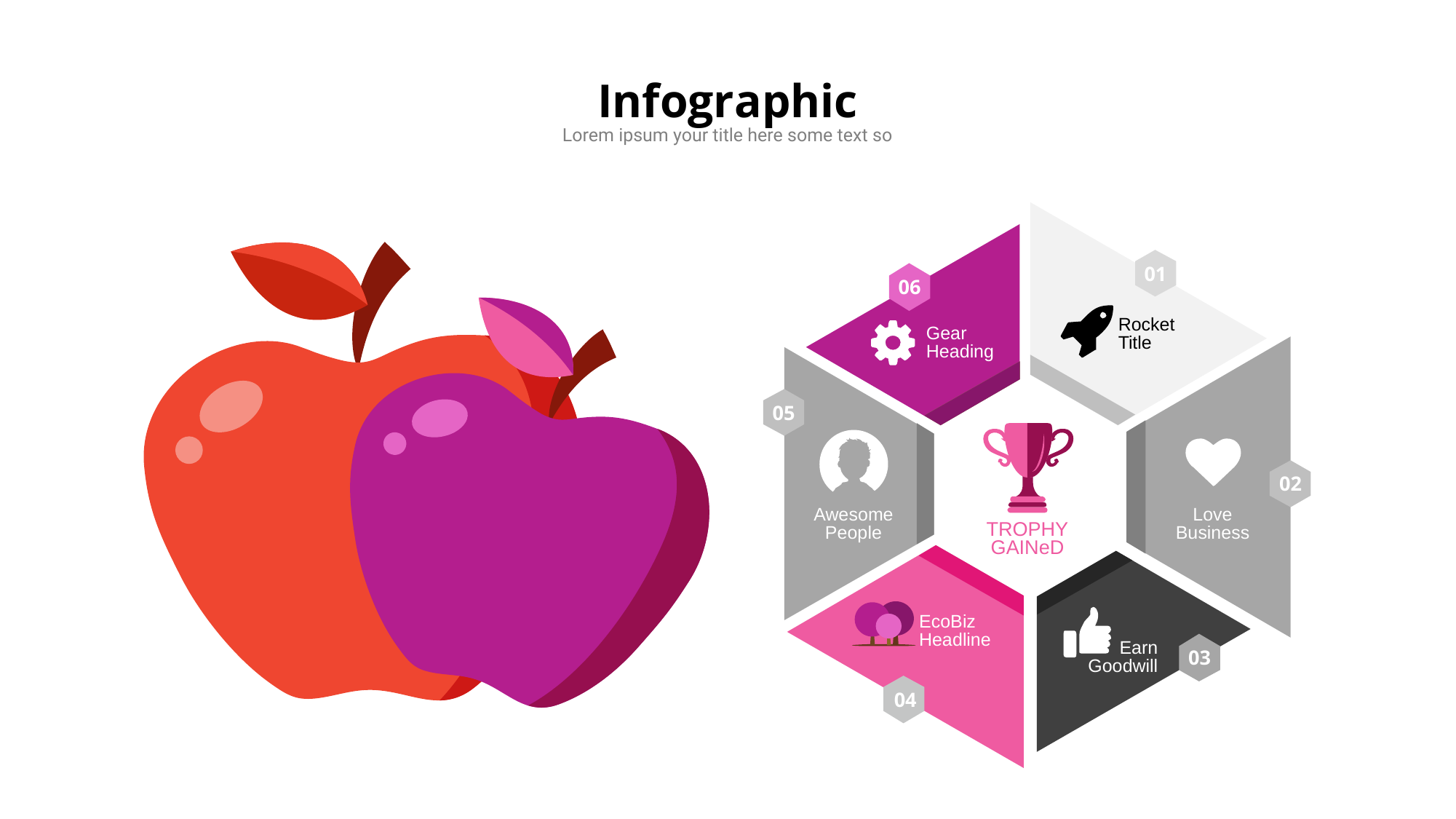

# Infographic
Lorem ipsum your title here some text so

01

06

Rocket
Title
Gear
Heading

05

02

Awesome
People
Love
Business

TROPHY
GAINeD

EcoBiz
Headline

Earn
Goodwill

03

04

8